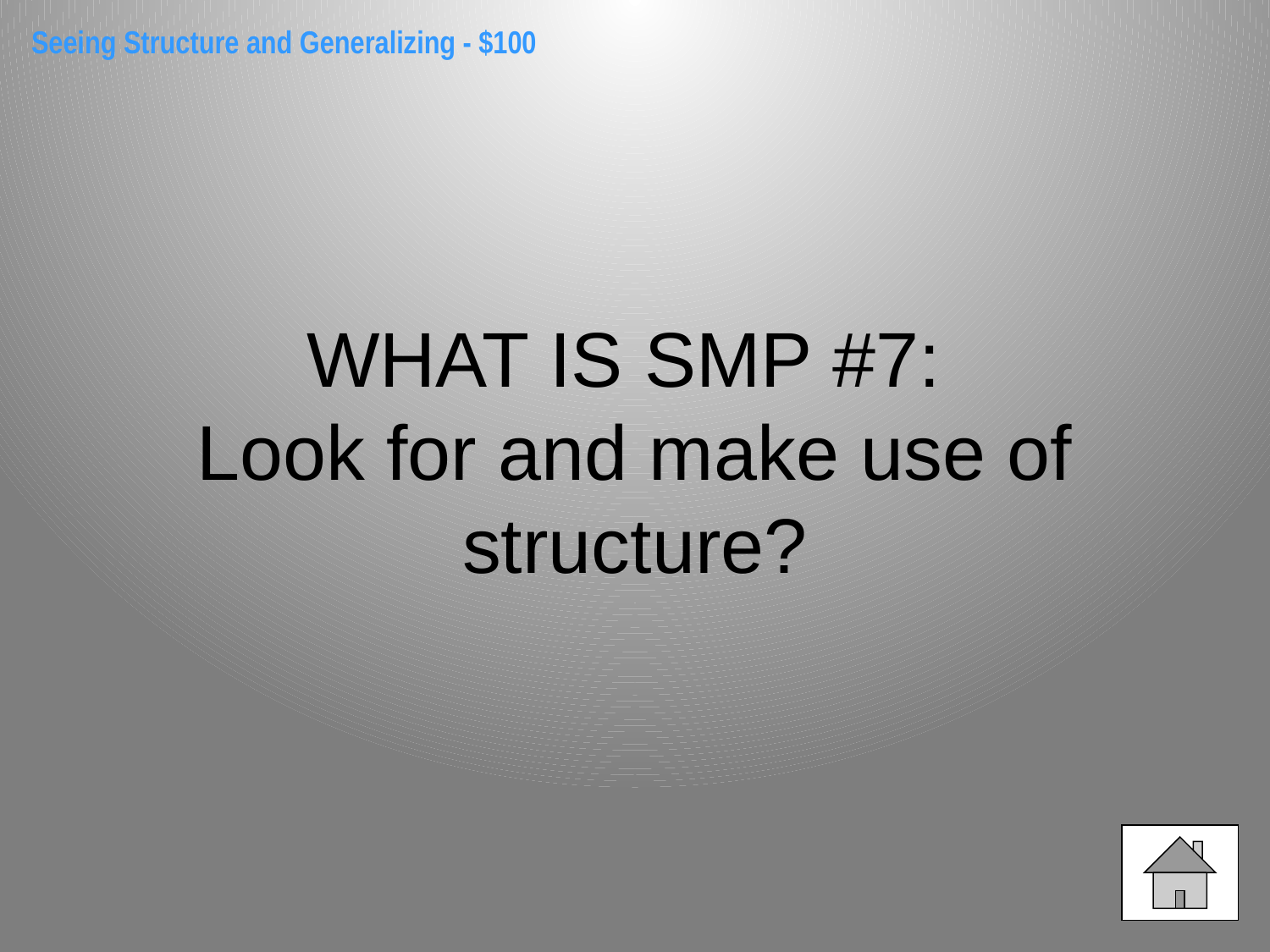

Seeing Structure and Generalizing - $100
WHAT IS SMP #7:
Look for and make use of structure?